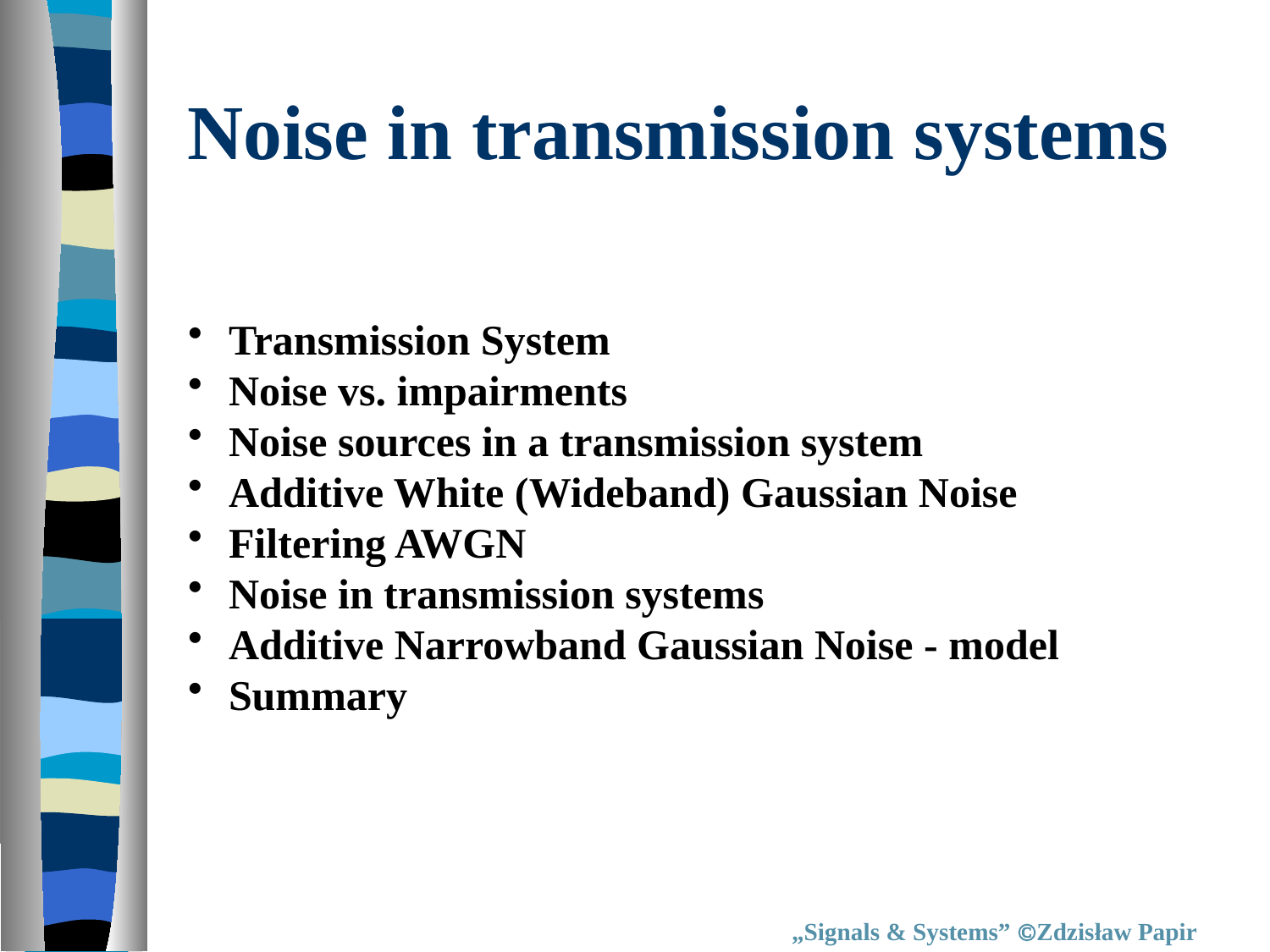

Noise in transmission systems
 Transmission System
 Noise vs. impairments
 Noise sources in a transmission system
 Additive White (Wideband) Gaussian Noise
 Filtering AWGN
 Noise in transmission systems
 Additive Narrowband Gaussian Noise - model
 Summary
„Signals & Systems” ©Zdzisław Papir